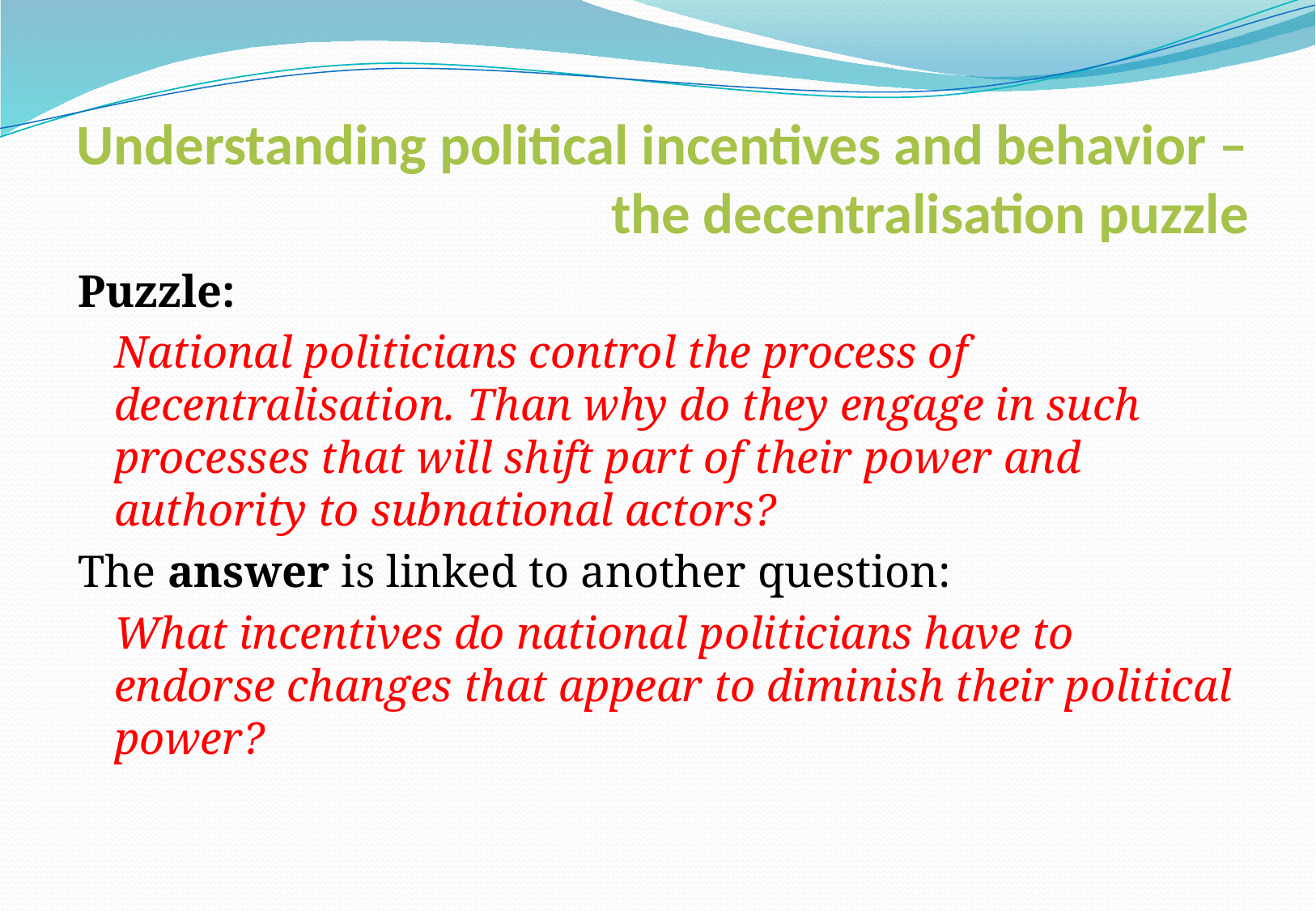

# Understanding political incentives and behavior – the decentralisation puzzle
Puzzle:
	National politicians control the process of decentralisation. Than why do they engage in such processes that will shift part of their power and authority to subnational actors?
The answer is linked to another question:
	What incentives do national politicians have to endorse changes that appear to diminish their political power?